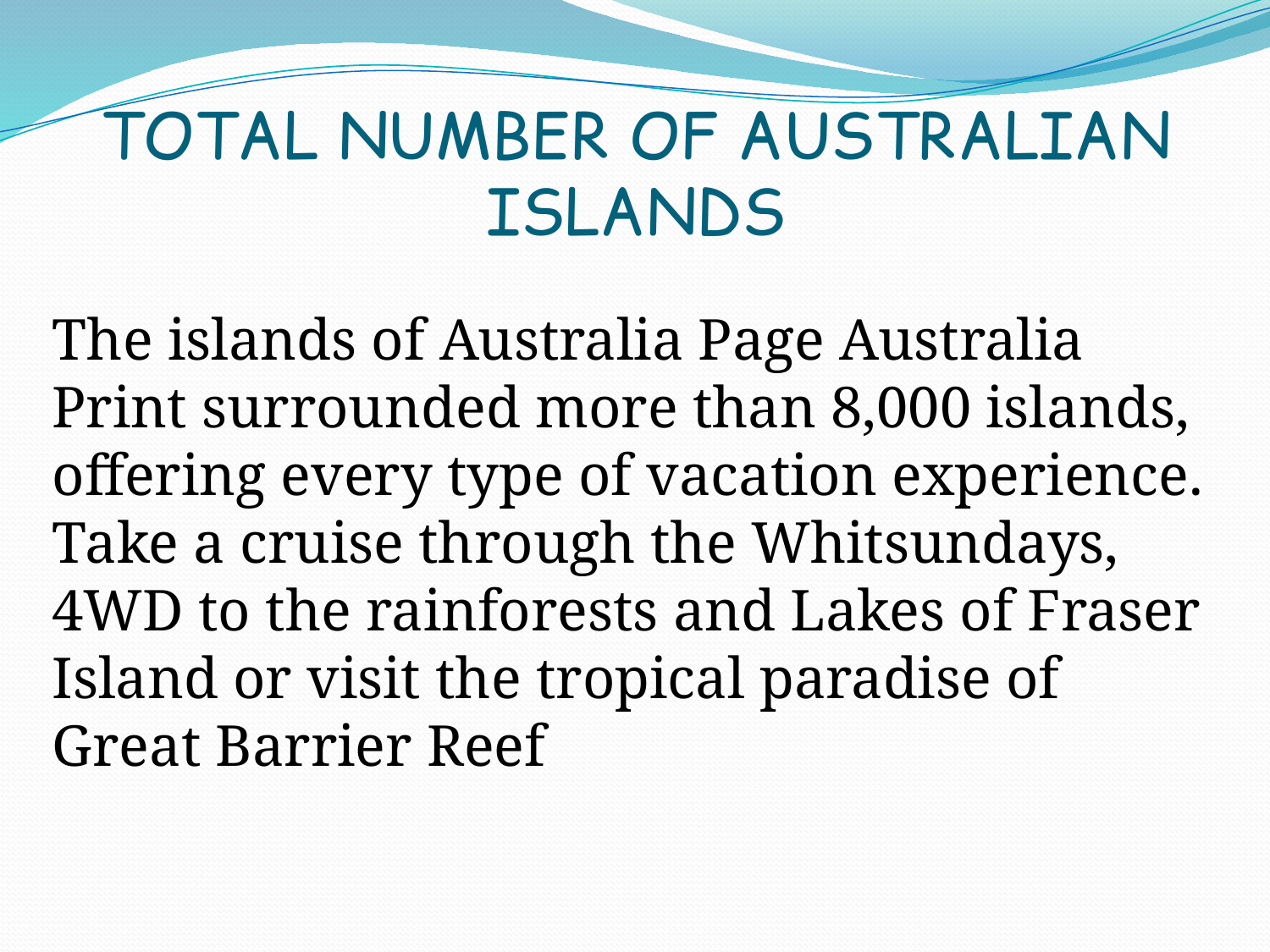

# TOTAL NUMBER OF AUSTRALIAN ISLANDS
The islands of Australia Page Australia Print surrounded more than 8,000 islands, offering every type of vacation experience. Take a cruise through the Whitsundays, 4WD to the rainforests and Lakes of Fraser Island or visit the tropical paradise of Great Barrier Reef